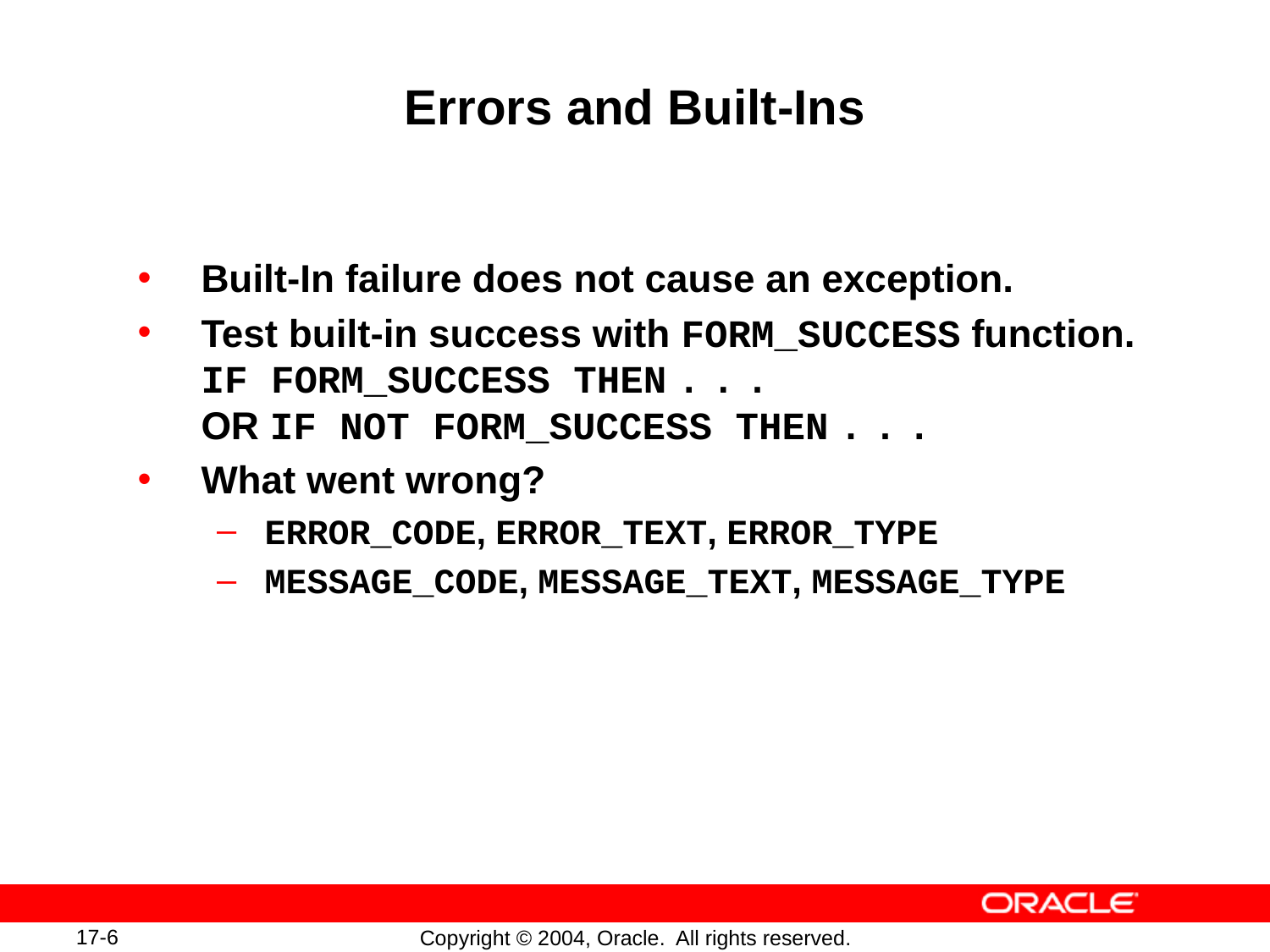

# Errors and Built-Ins
Built-In failure does not cause an exception.
Test built-in success with FORM_SUCCESS function.
IF FORM_SUCCESS THEN . . .
OR IF NOT FORM_SUCCESS THEN . . .
What went wrong?
ERROR_CODE, ERROR_TEXT, ERROR_TYPE
MESSAGE_CODE, MESSAGE_TEXT, MESSAGE_TYPE